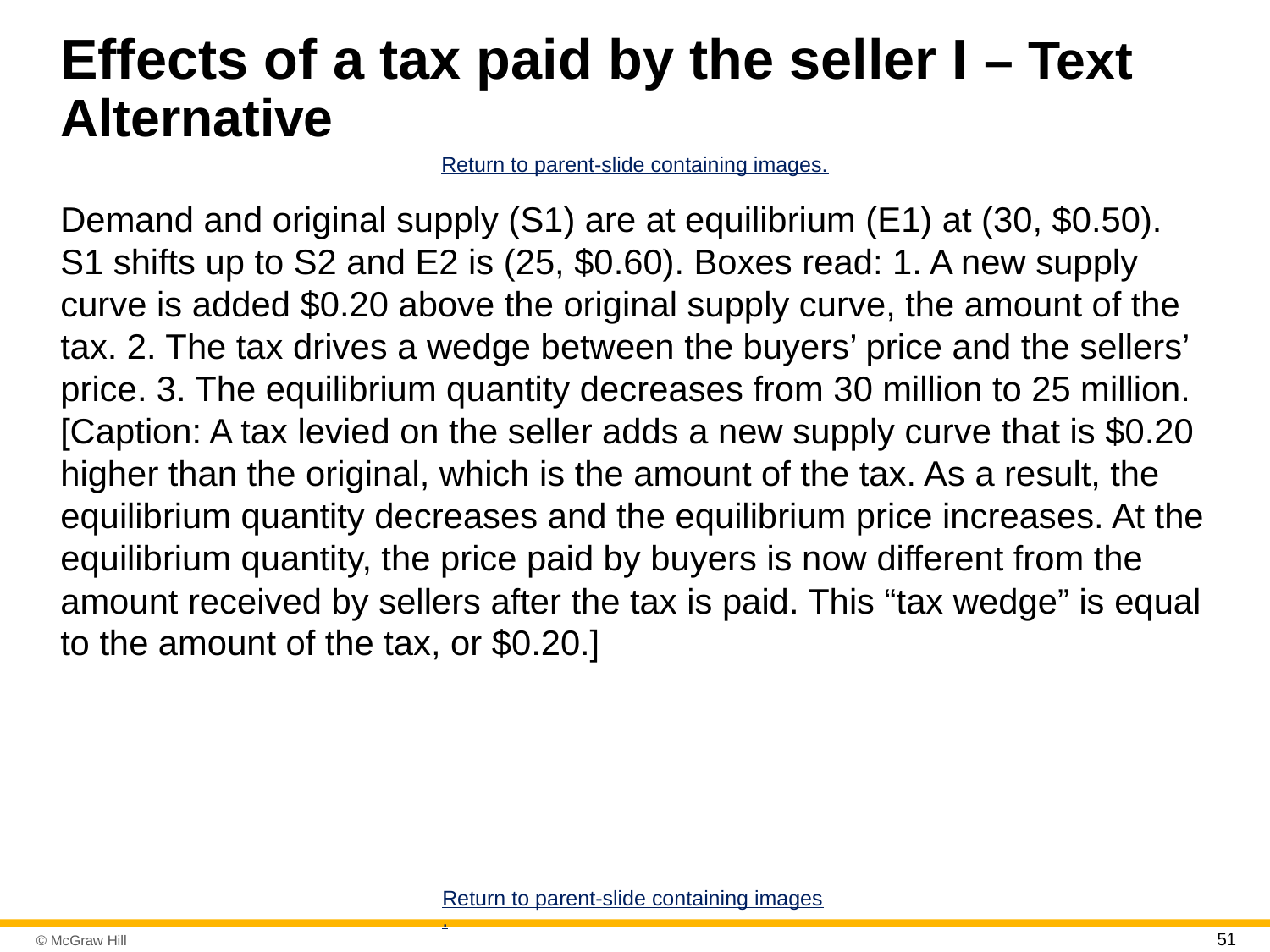

# Effects of a tax paid by the seller I – Text Alternative
Return to parent-slide containing images.
Demand and original supply (S1) are at equilibrium (E1) at (30, $0.50). S1 shifts up to S2 and E2 is (25, $0.60). Boxes read: 1. A new supply curve is added $0.20 above the original supply curve, the amount of the tax. 2. The tax drives a wedge between the buyers’ price and the sellers’ price. 3. The equilibrium quantity decreases from 30 million to 25 million. [Caption: A tax levied on the seller adds a new supply curve that is $0.20 higher than the original, which is the amount of the tax. As a result, the equilibrium quantity decreases and the equilibrium price increases. At the equilibrium quantity, the price paid by buyers is now different from the amount received by sellers after the tax is paid. This “tax wedge” is equal to the amount of the tax, or $0.20.]
Return to parent-slide containing images.